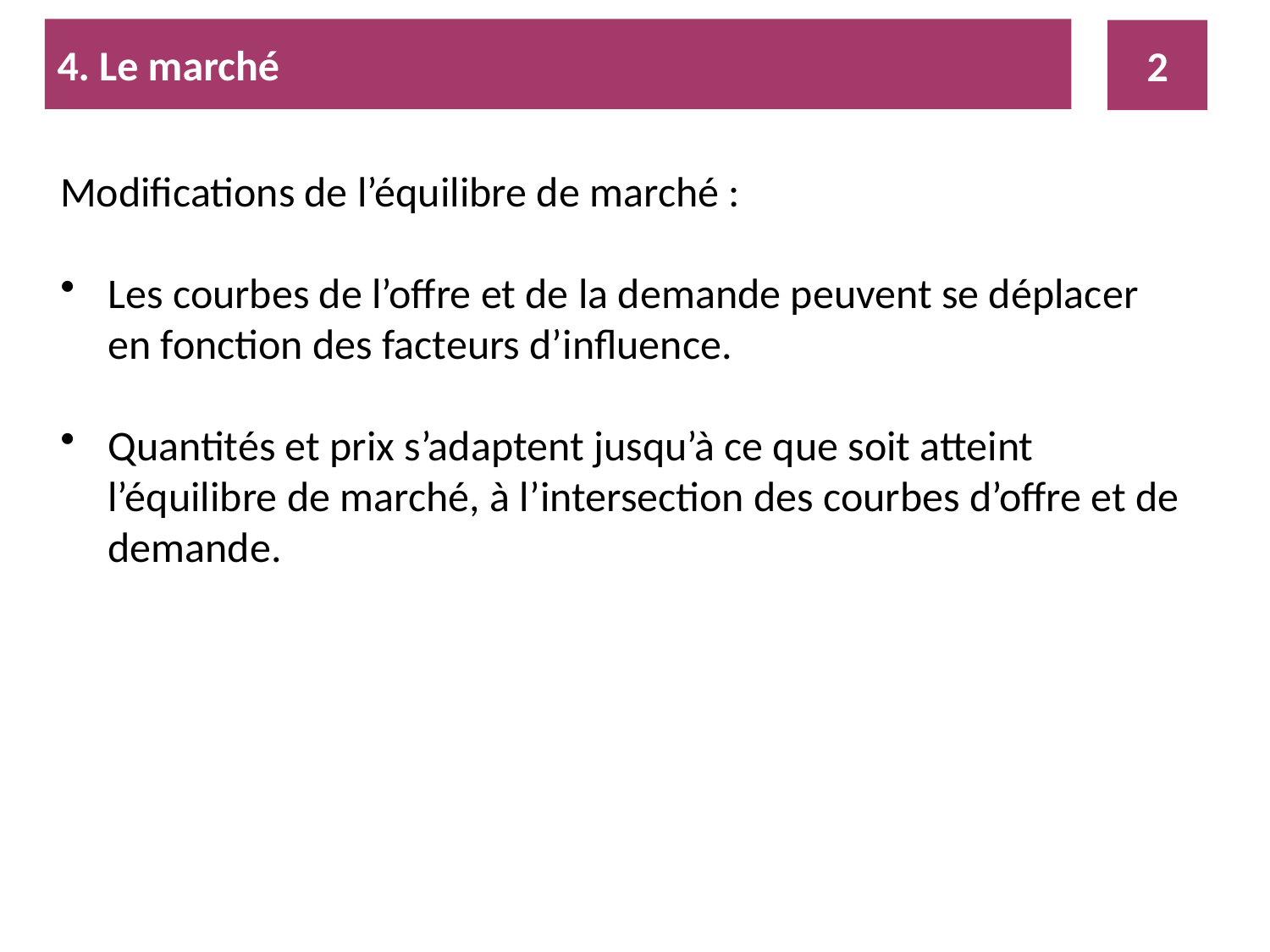

4. Le marché
2
Modifications de l’équilibre de marché :

Les courbes de l’offre et de la demande peuvent se déplacer en fonction des facteurs d’influence.

Quantités et prix s’adaptent jusqu’à ce que soit atteint l’équilibre de marché, à l’intersection des courbes d’offre et de demande.